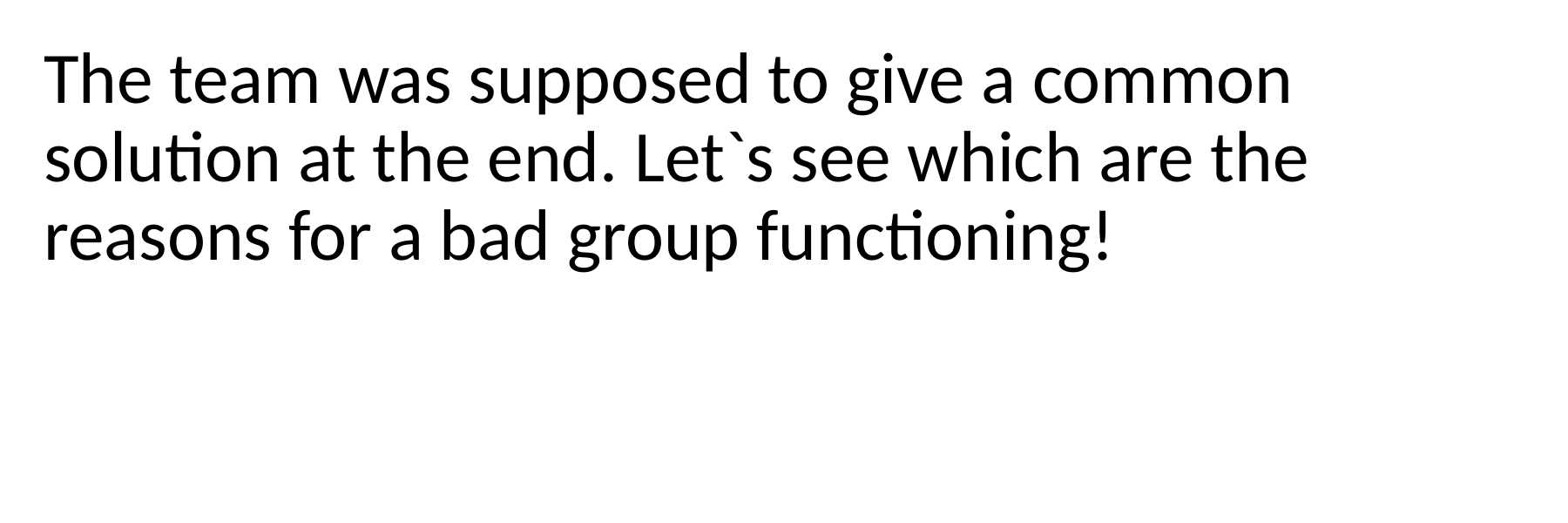

The team was supposed to give a common solution at the end. Let`s see which are the reasons for a bad group functioning!